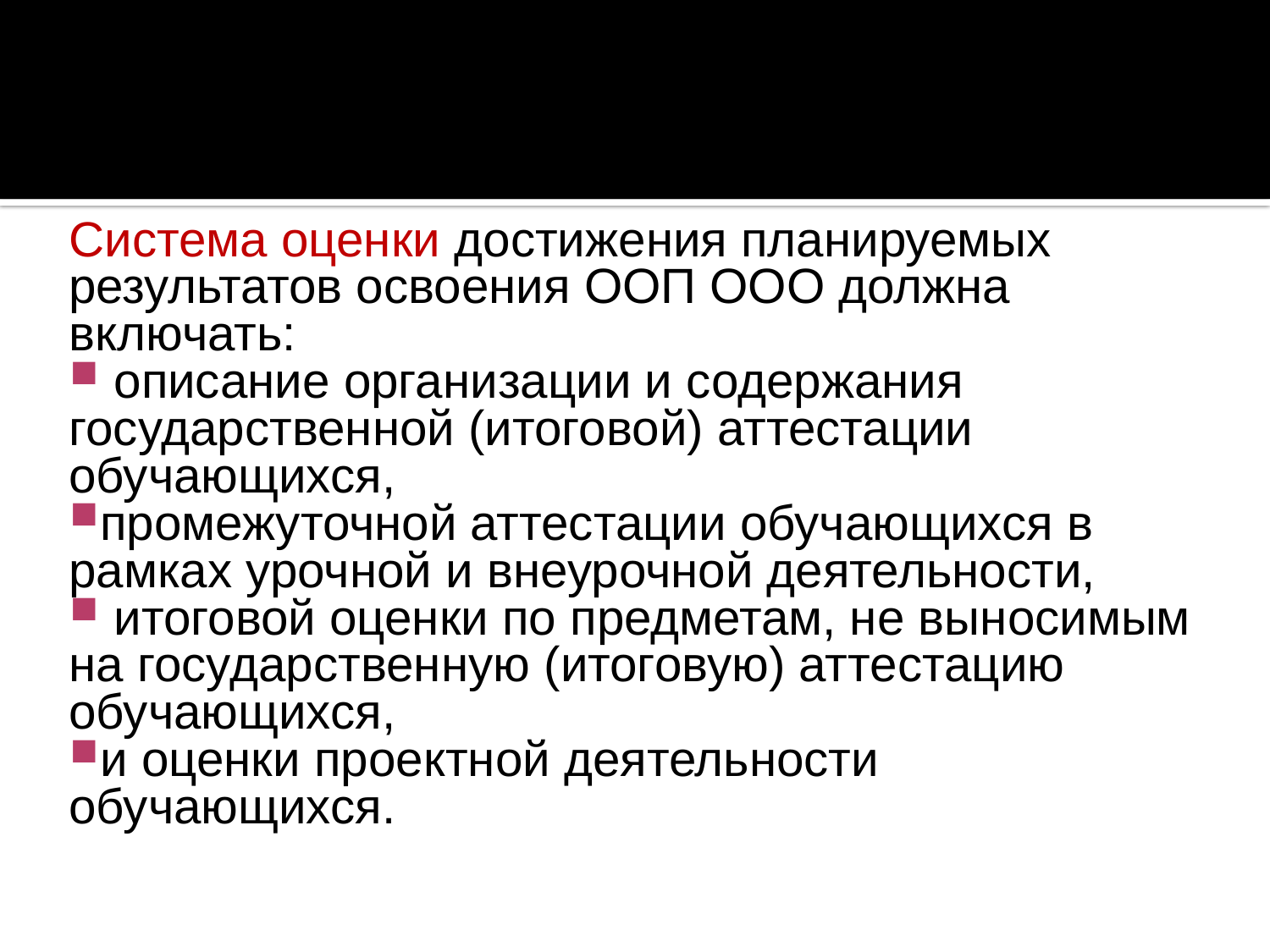

Система оценки достижения планируемых результатов освоения ООП ООО должна включать:
 описание организации и содержания государственной (итоговой) аттестации обучающихся,
промежуточной аттестации обучающихся в рамках урочной и внеурочной деятельности,
 итоговой оценки по предметам, не выносимым на государственную (итоговую) аттестацию обучающихся,
и оценки проектной деятельности обучающихся.